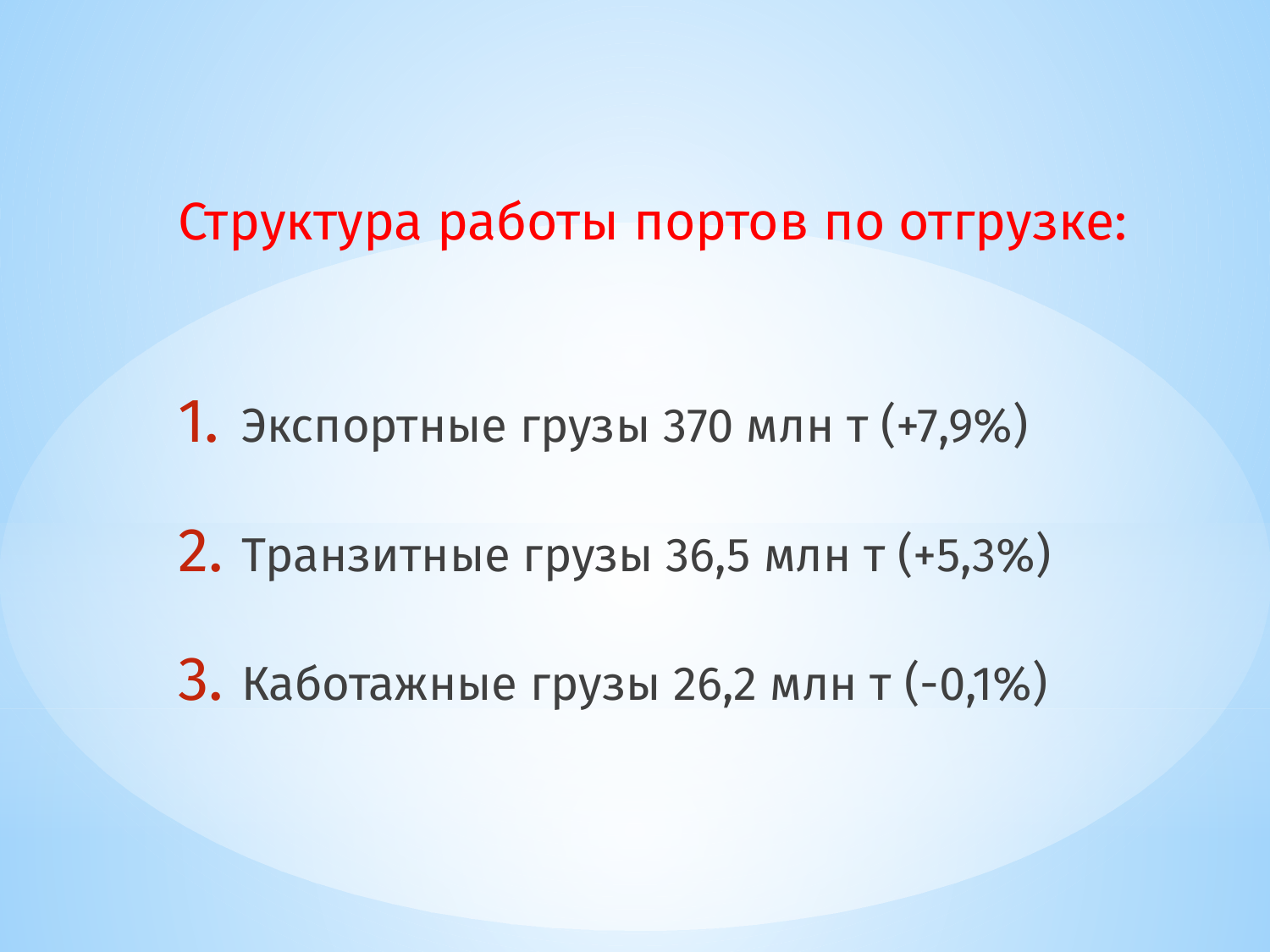

Структура работы портов по отгрузке:

Экспортные грузы 370 млн т (+7,9%)
Транзитные грузы 36,5 млн т (+5,3%)
Каботажные грузы 26,2 млн т (-0,1%)